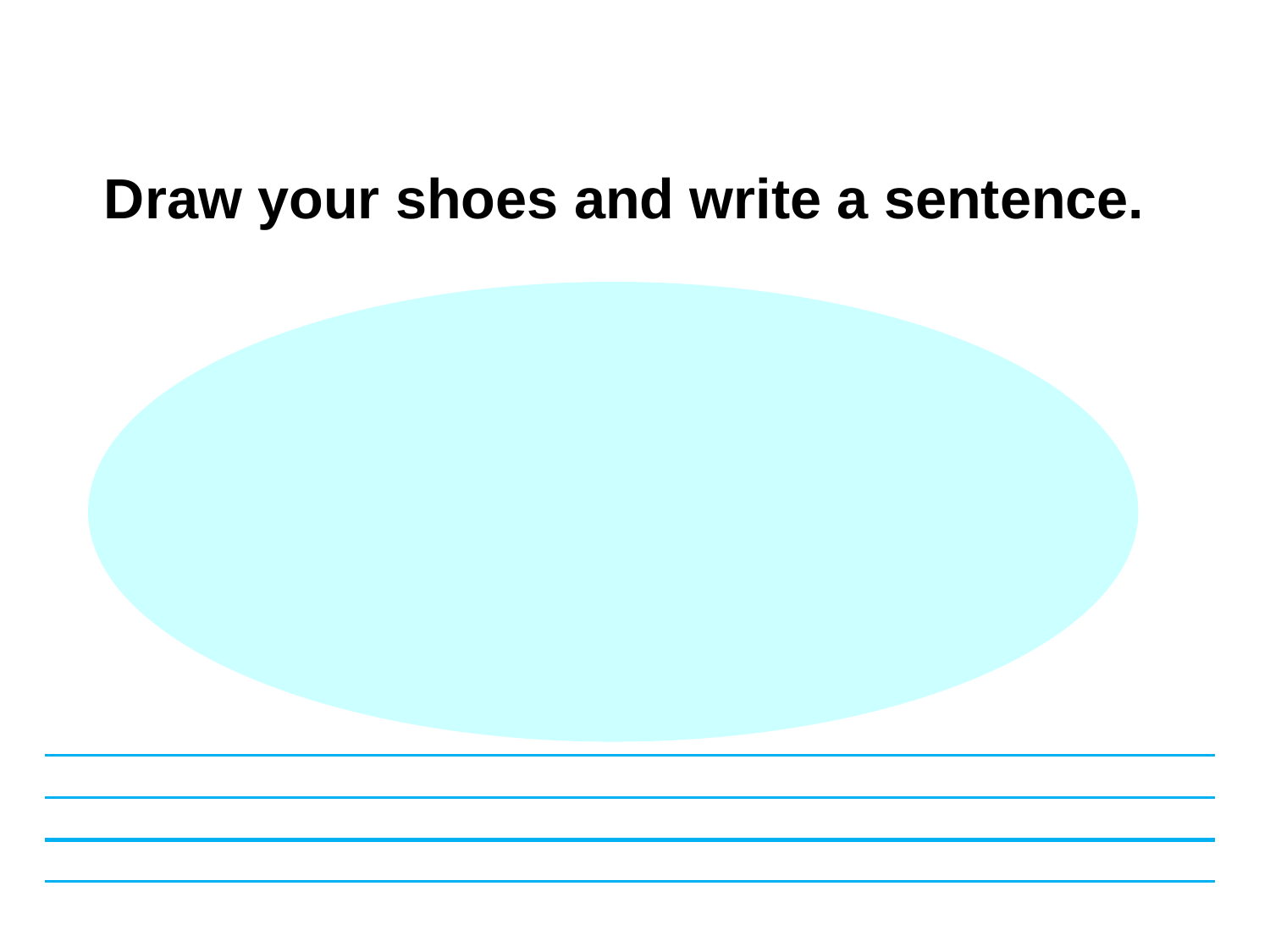

Draw your shoes and write a sentence.